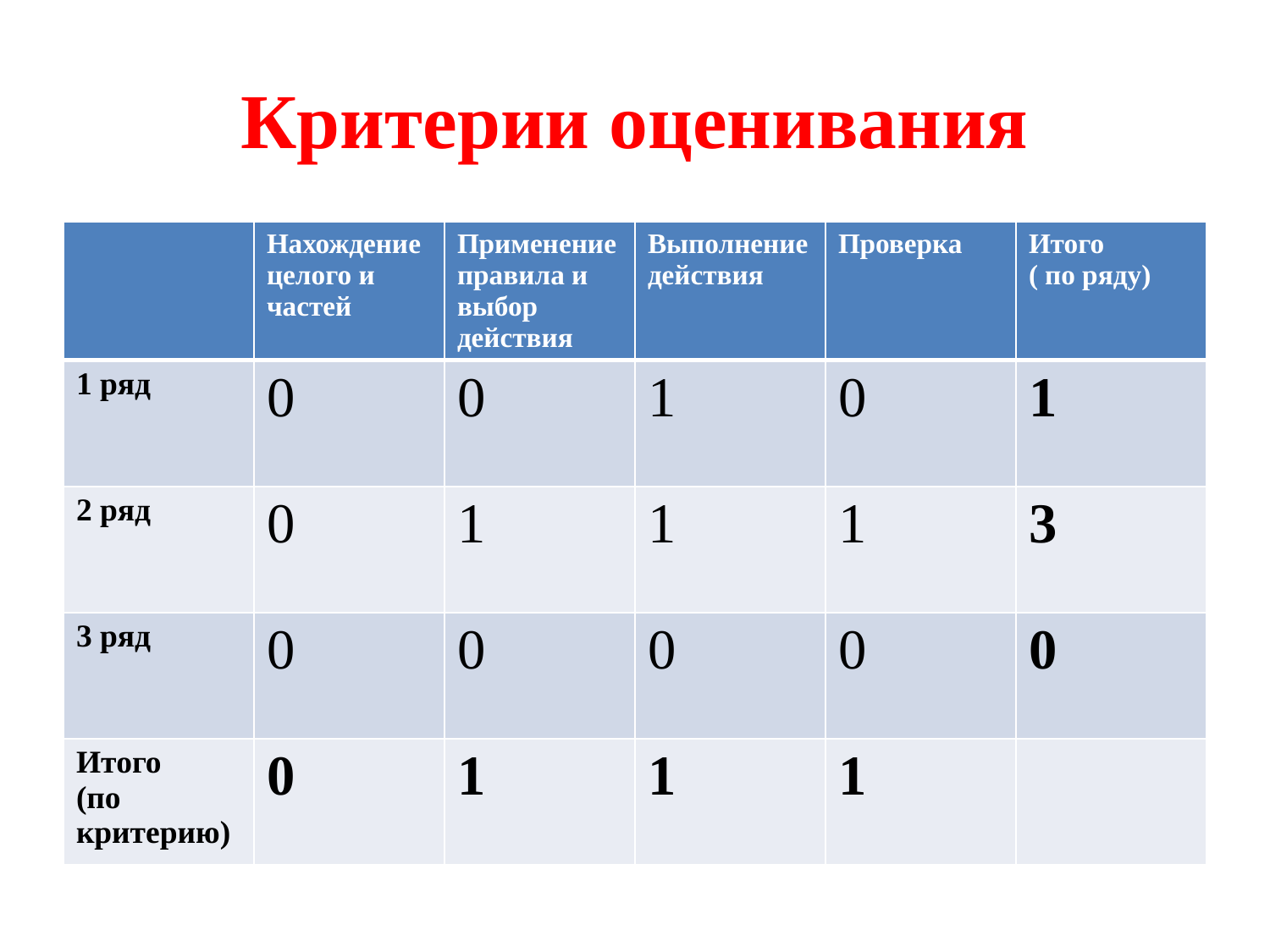

# Критерии оценивания
|  | Нахождение целого и частей | Применение правила и выбор действия | Выполнение действия | Проверка | Итого ( по ряду) |
| --- | --- | --- | --- | --- | --- |
| 1 ряд | 0 | 0 | 1 | 0 | 1 |
| 2 ряд | 0 | 1 | 1 | 1 | 3 |
| 3 ряд | 0 | 0 | 0 | 0 | 0 |
| Итого (по критерию) | 0 | 1 | 1 | 1 |  |